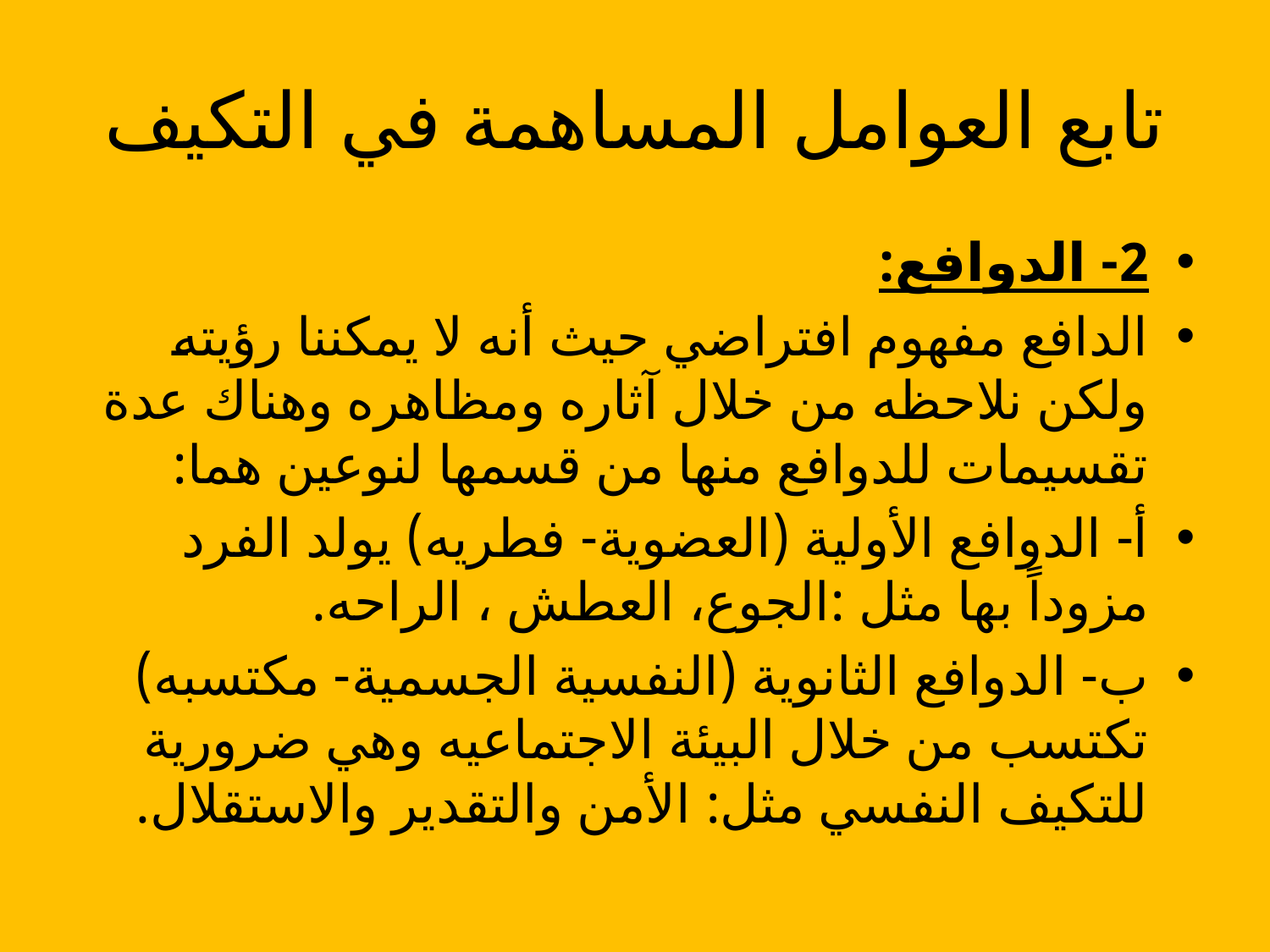

# تابع العوامل المساهمة في التكيف
2- الدوافع:
الدافع مفهوم افتراضي حيث أنه لا يمكننا رؤيته ولكن نلاحظه من خلال آثاره ومظاهره وهناك عدة تقسيمات للدوافع منها من قسمها لنوعين هما:
أ- الدوافع الأولية (العضوية- فطريه) يولد الفرد مزوداً بها مثل :الجوع، العطش ، الراحه.
ب- الدوافع الثانوية (النفسية الجسمية- مكتسبه)  تكتسب من خلال البيئة الاجتماعيه وهي ضرورية للتكيف النفسي مثل: الأمن والتقدير والاستقلال.